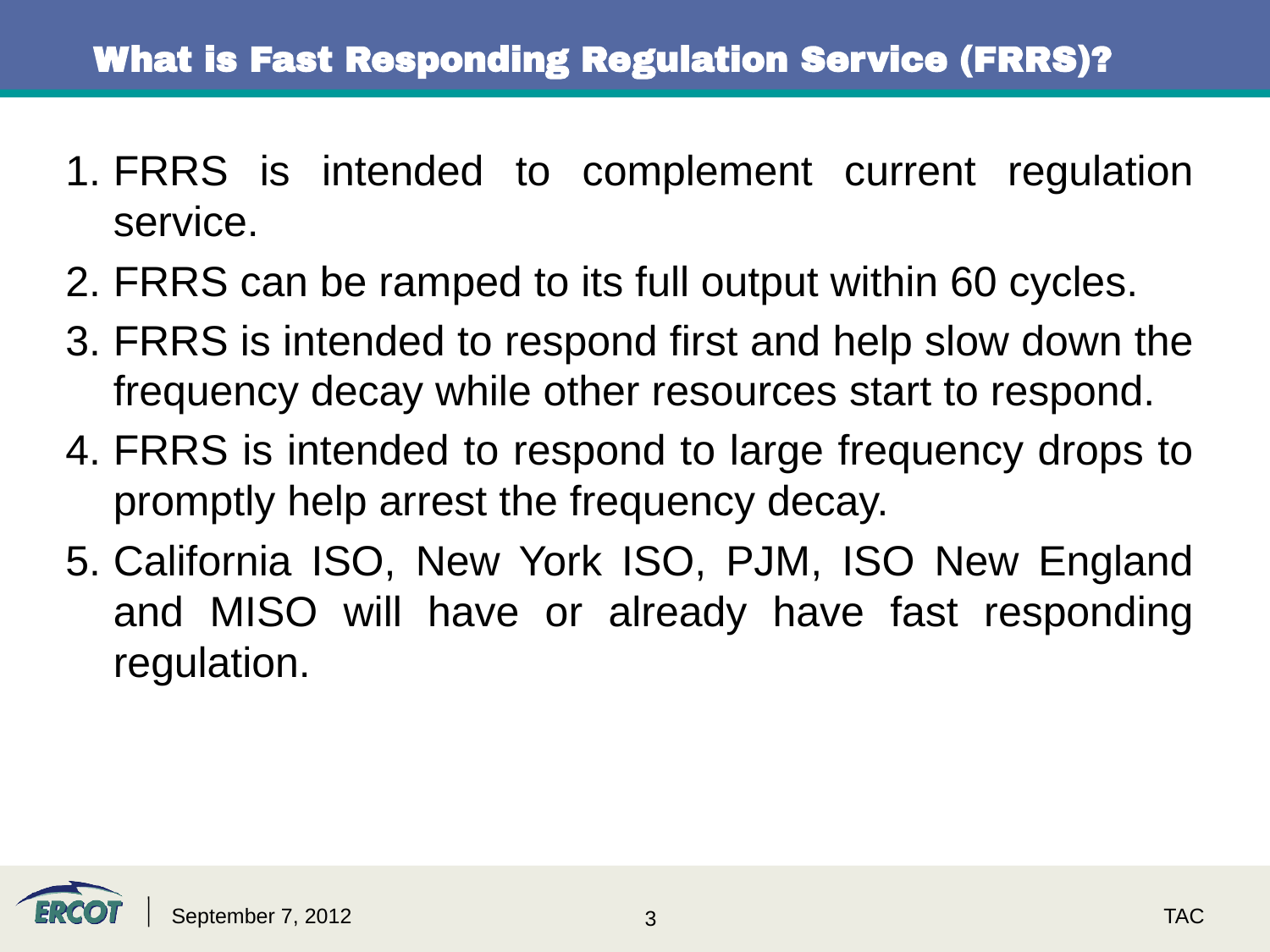

# What is Fast Responding Regulation Service (FRRS)?
FRRS is intended to complement current regulation service.
FRRS can be ramped to its full output within 60 cycles.
FRRS is intended to respond first and help slow down the frequency decay while other resources start to respond.
FRRS is intended to respond to large frequency drops to promptly help arrest the frequency decay.
California ISO, New York ISO, PJM, ISO New England and MISO will have or already have fast responding regulation.

September 7, 2012
TAC